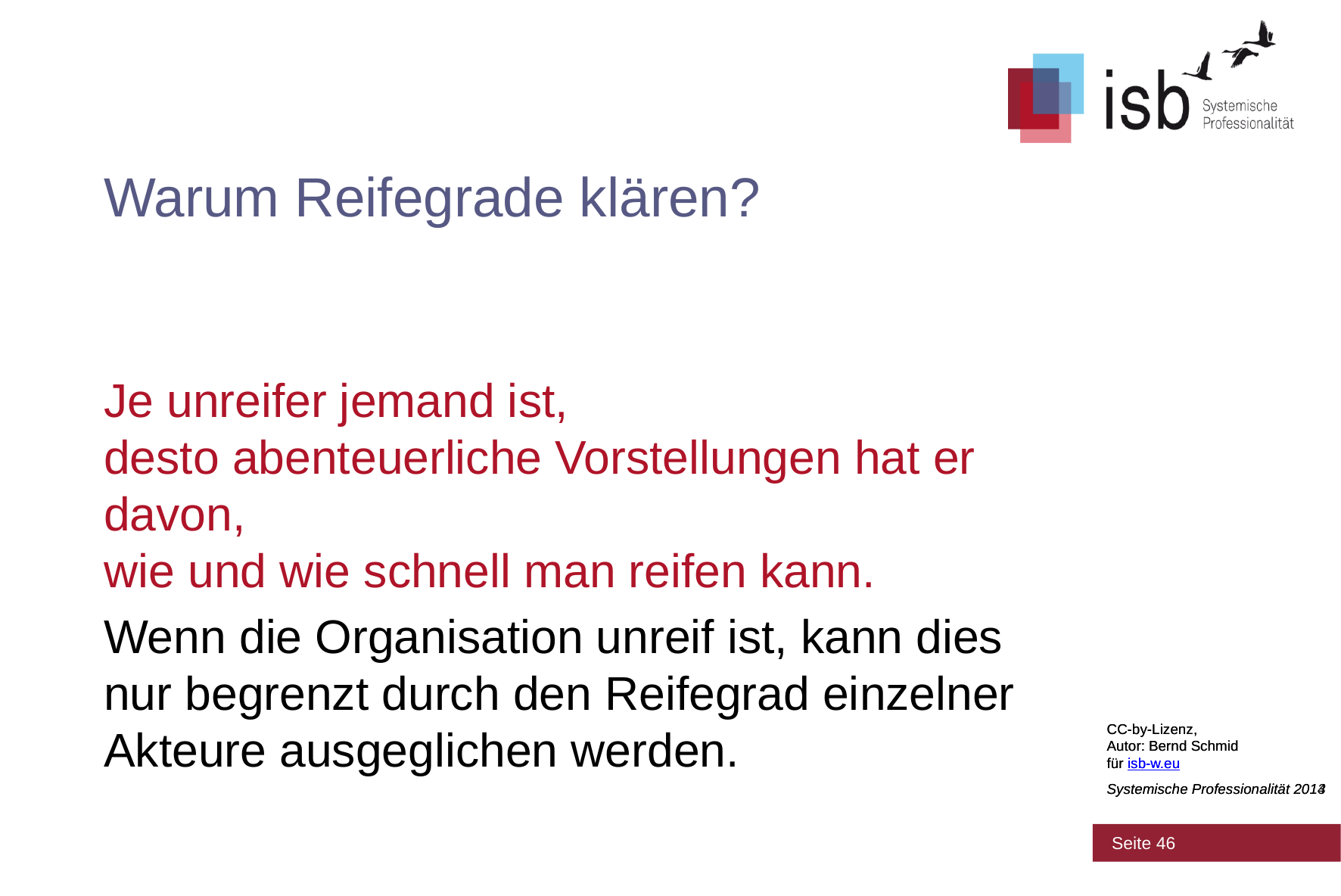

# Warum Reifegrade klären?
Je unreifer jemand ist,
desto abenteuerliche Vorstellungen hat er davon,
wie und wie schnell man reifen kann.
Wenn die Organisation unreif ist, kann dies nur begrenzt durch den Reifegrad einzelner Akteure ausgeglichen werden.

CC-by-Lizenz,
Autor: Bernd Schmid
für isb-w.eu
Systemische Professionalität 2013
 Seite 46